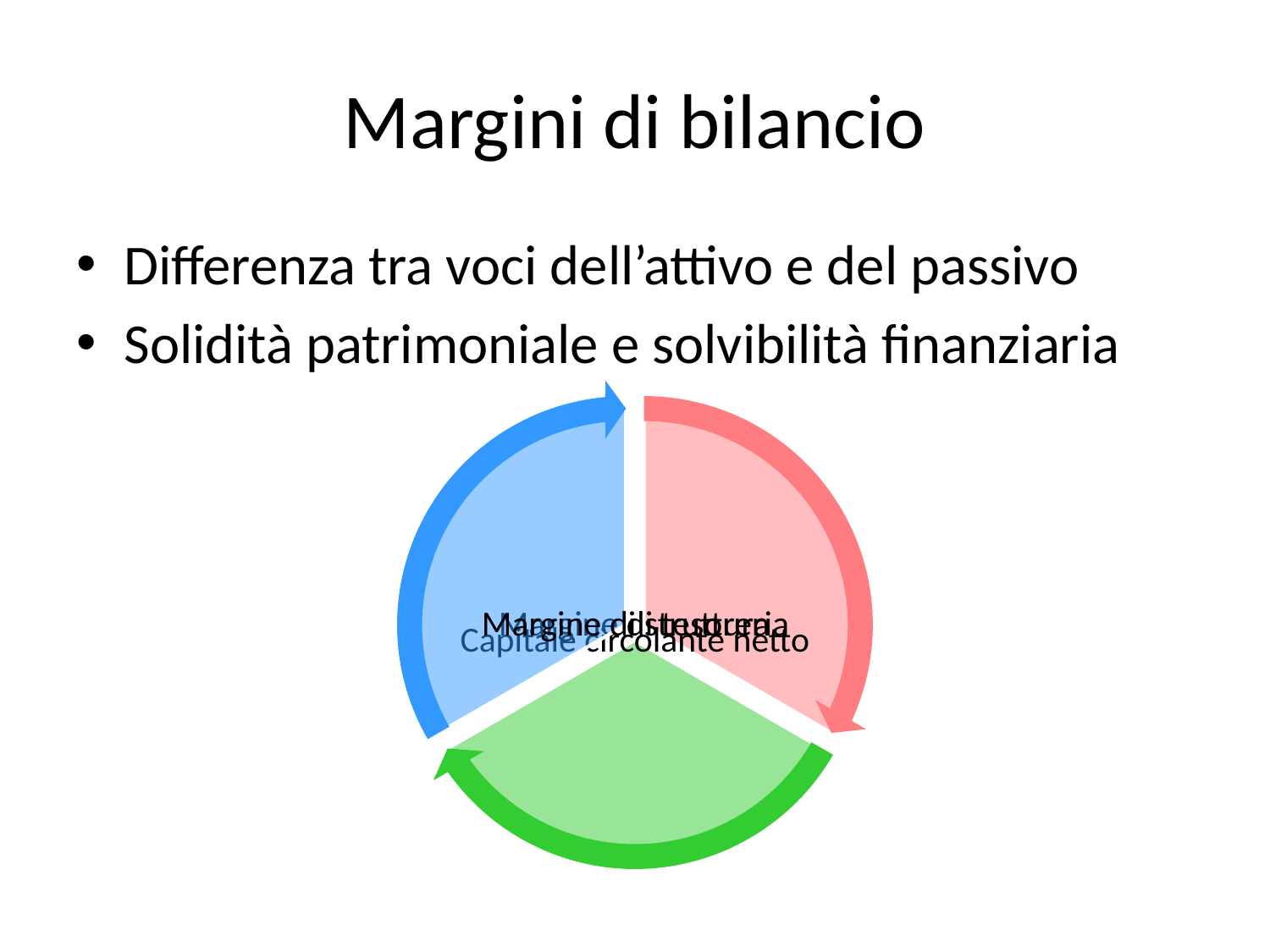

# Margini di bilancio
Differenza tra voci dell’attivo e del passivo
Solidità patrimoniale e solvibilità finanziaria
Margine di tesoreria
Capitale circolante netto
Margine di struttura